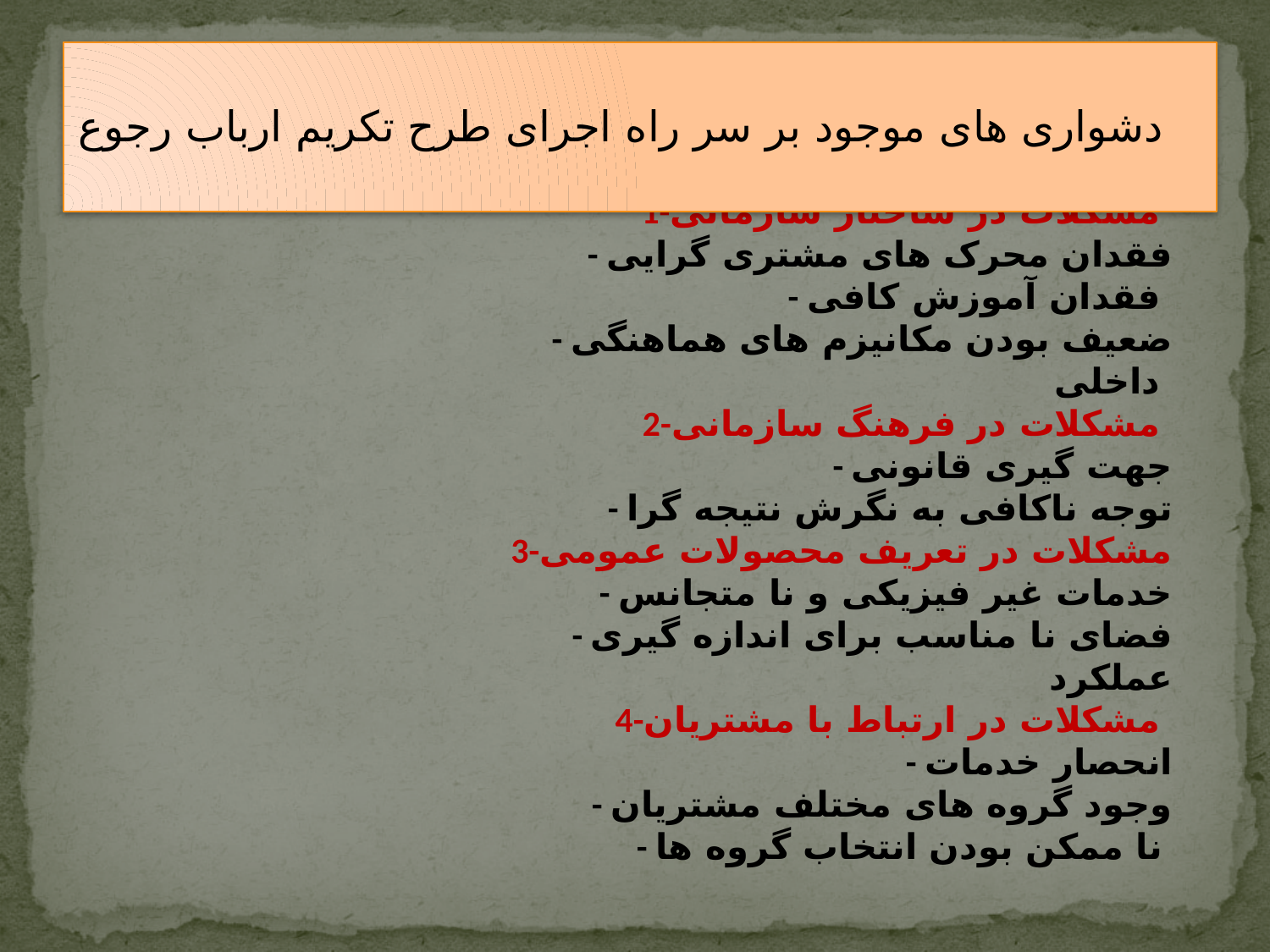

دشواری های موجود بر سر راه اجرای طرح تکریم ارباب رجوع
1-مشکلات در ساختار سازمانی
- فقدان محرک های مشتری گرایی
- فقدان آموزش کافی
- ضعیف بودن مکانیزم های هماهنگی داخلی
2-مشکلات در فرهنگ سازمانی
- جهت گیری قانونی
- توجه ناکافی به نگرش نتیجه گرا
3-مشکلات در تعریف محصولات عمومی
- خدمات غیر فیزیکی و نا متجانس
- فضای نا مناسب برای اندازه گیری عملکرد
4-مشکلات در ارتباط با مشتریان
- انحصار خدمات
- وجود گروه های مختلف مشتریان
- نا ممکن بودن انتخاب گروه ها